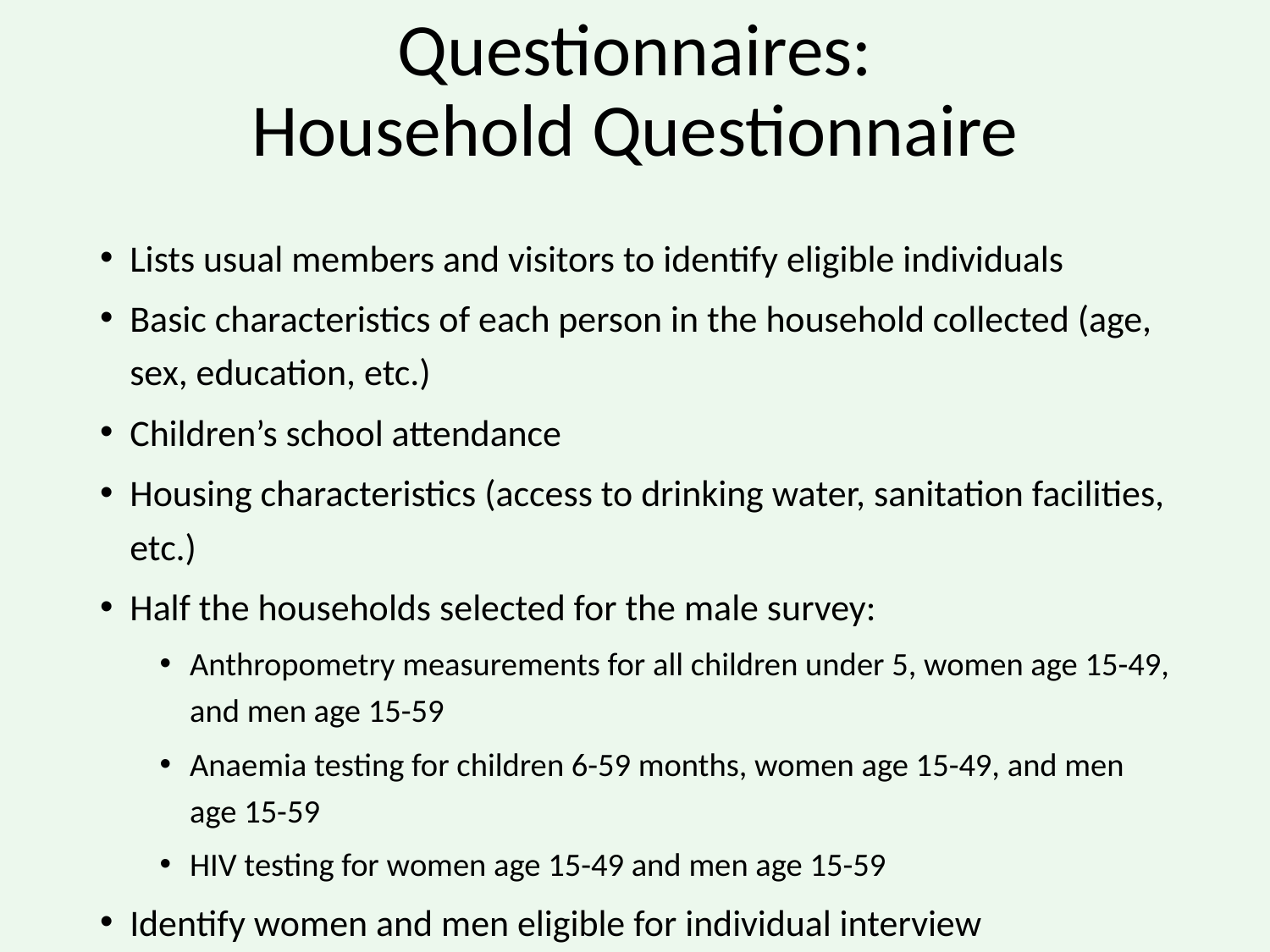

# Questionnaires: Household Questionnaire
Lists usual members and visitors to identify eligible individuals
Basic characteristics of each person in the household collected (age, sex, education, etc.)
Children’s school attendance
Housing characteristics (access to drinking water, sanitation facilities, etc.)
Half the households selected for the male survey:
Anthropometry measurements for all children under 5, women age 15-49, and men age 15-59
Anaemia testing for children 6-59 months, women age 15-49, and men age 15-59
HIV testing for women age 15-49 and men age 15-59
Identify women and men eligible for individual interview